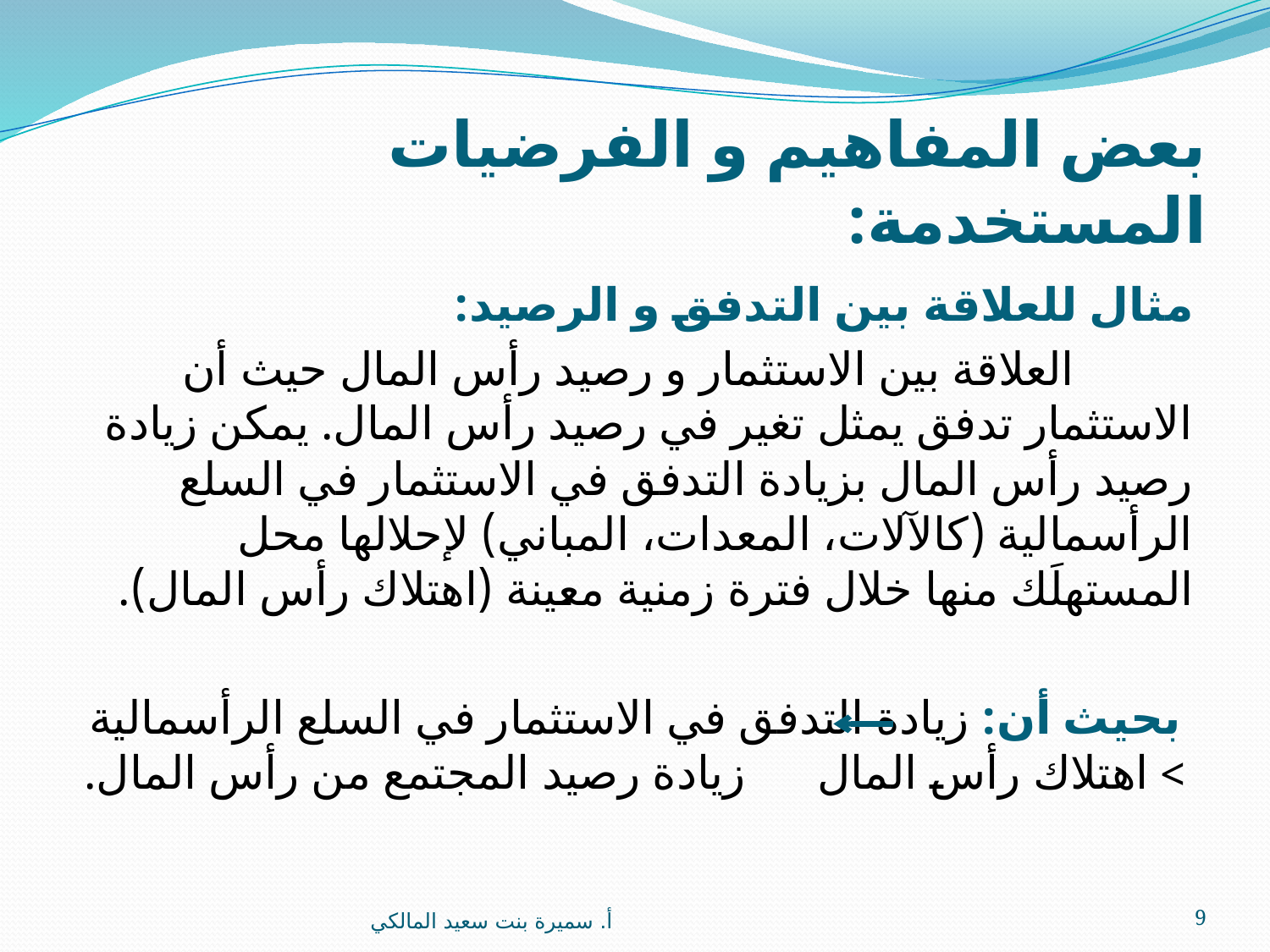

# بعض المفاهيم و الفرضيات المستخدمة:
مثال للعلاقة بين التدفق و الرصيد:
          العلاقة بين الاستثمار و رصيد رأس المال حيث أن الاستثمار تدفق يمثل تغير في رصيد رأس المال. يمكن زيادة رصيد رأس المال بزيادة التدفق في الاستثمار في السلع الرأسمالية (كالآلات، المعدات، المباني) لإحلالها محل المستهلَك منها خلال فترة زمنية معينة (اهتلاك رأس المال).

بحيث أن: زيادة التدفق في الاستثمار في السلع الرأسمالية > اهتلاك رأس المال      زيادة رصيد المجتمع من رأس المال.
أ. سميرة بنت سعيد المالكي
9